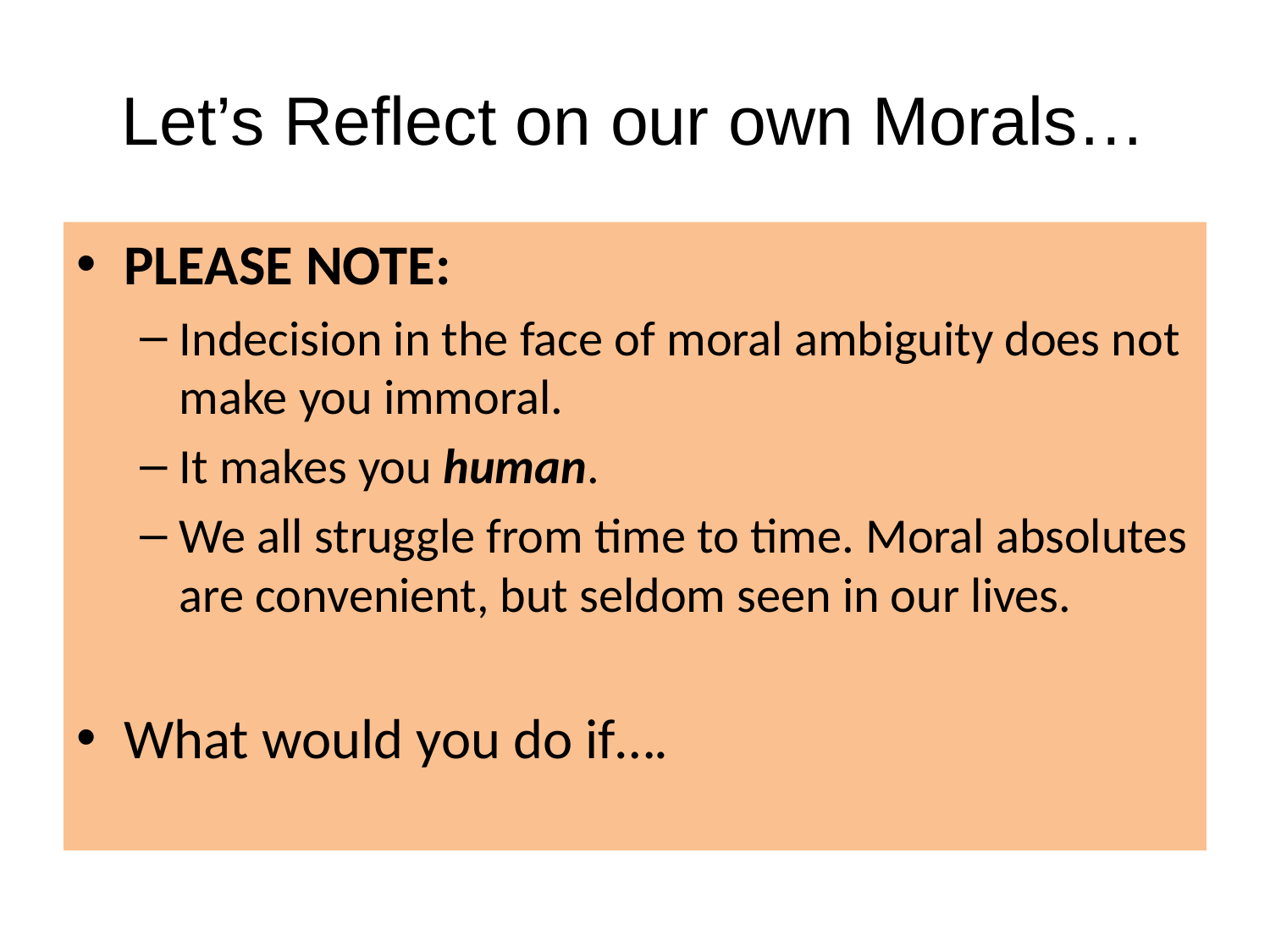

# Let’s Reflect on our own Morals…
PLEASE NOTE:
Indecision in the face of moral ambiguity does not make you immoral.
It makes you human.
We all struggle from time to time. Moral absolutes are convenient, but seldom seen in our lives.

What would you do if….